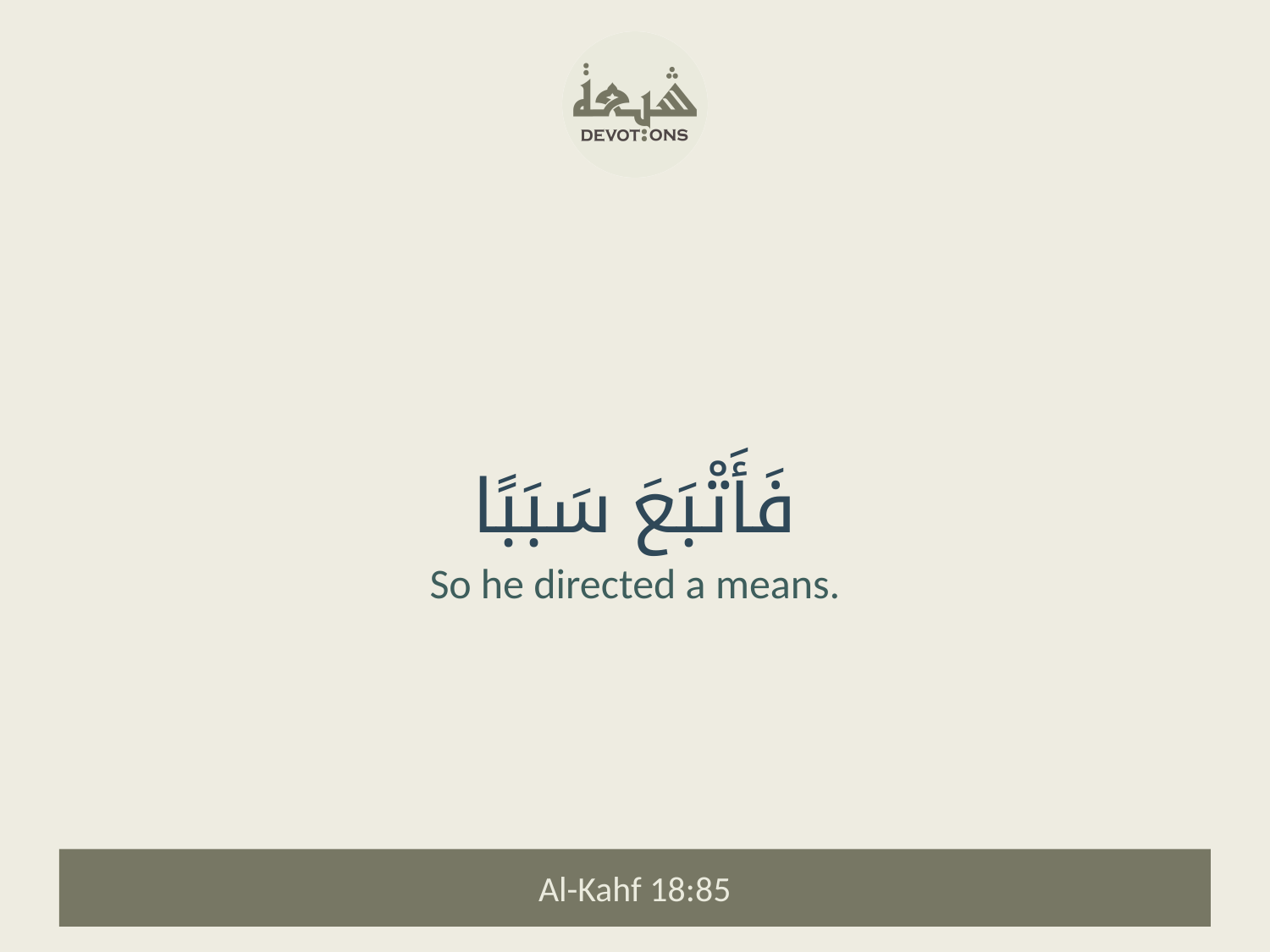

فَأَتْبَعَ سَبَبًا
So he directed a means.
Al-Kahf 18:85